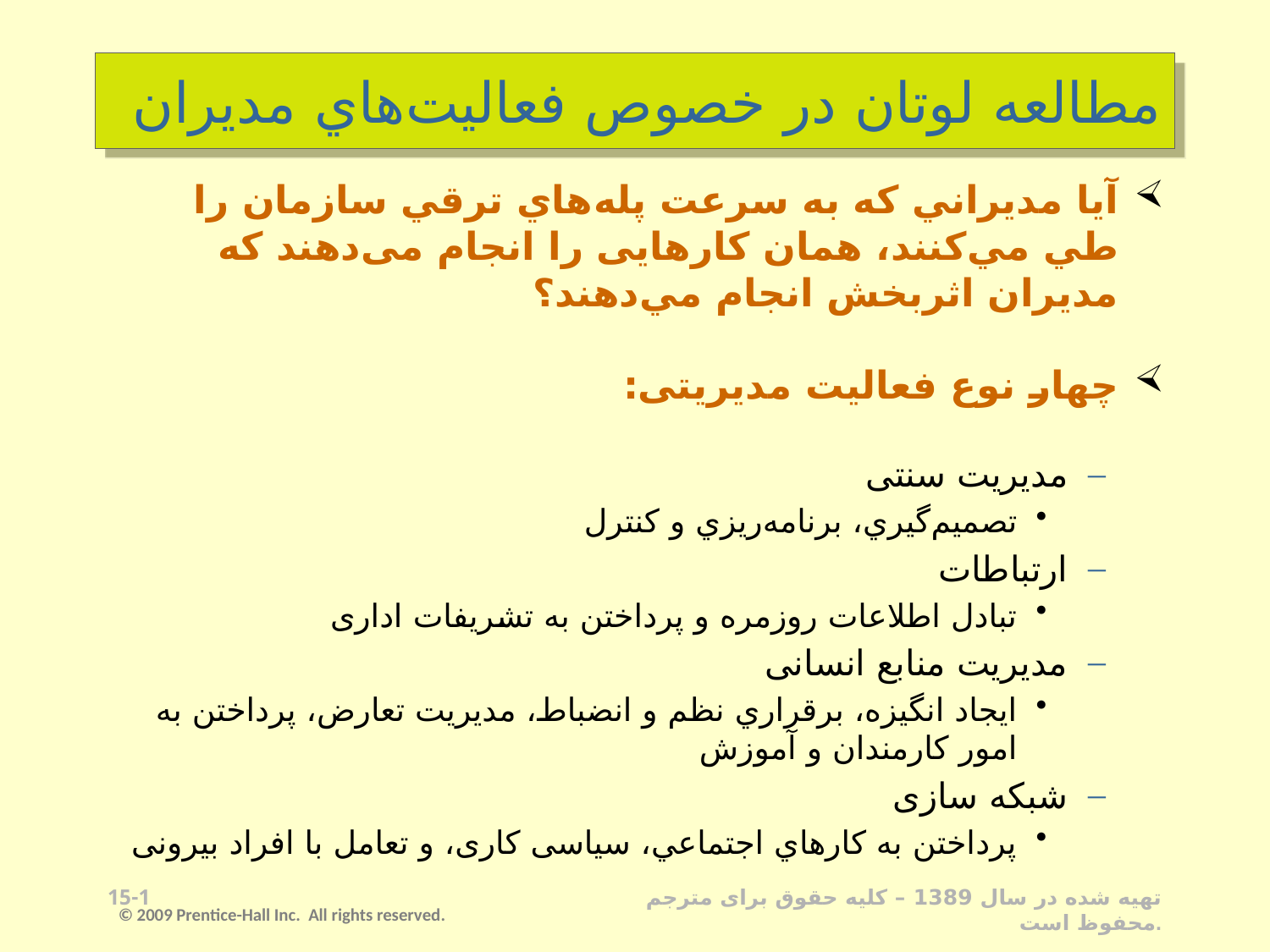

# مطالعه لوتان در خصوص فعاليت‌هاي مدیران
آيا مديراني كه به سرعت پله‌هاي ترقي سازمان را طي مي‌كنند، همان كارهایی را انجام می‌دهند که مديران اثربخش انجام مي‌دهند؟
چهار نوع فعالیت مدیریتی:
مدیریت سنتی
تصميم‌گيري، برنامه‌ريزي و كنترل
ارتباطات
تبادل اطلاعات روزمره و پرداختن به تشریفات اداری
مدیریت منابع انسانی
ايجاد انگيزه، برقراري نظم و انضباط، مديريت تعارض، پرداختن به امور کارمندان و آموزش
شبکه سازی
پرداختن به كارهاي اجتماعي، سیاسی کاری، و تعامل با افراد بیرونی
1-15
© 2009 Prentice-Hall Inc.  All rights reserved.